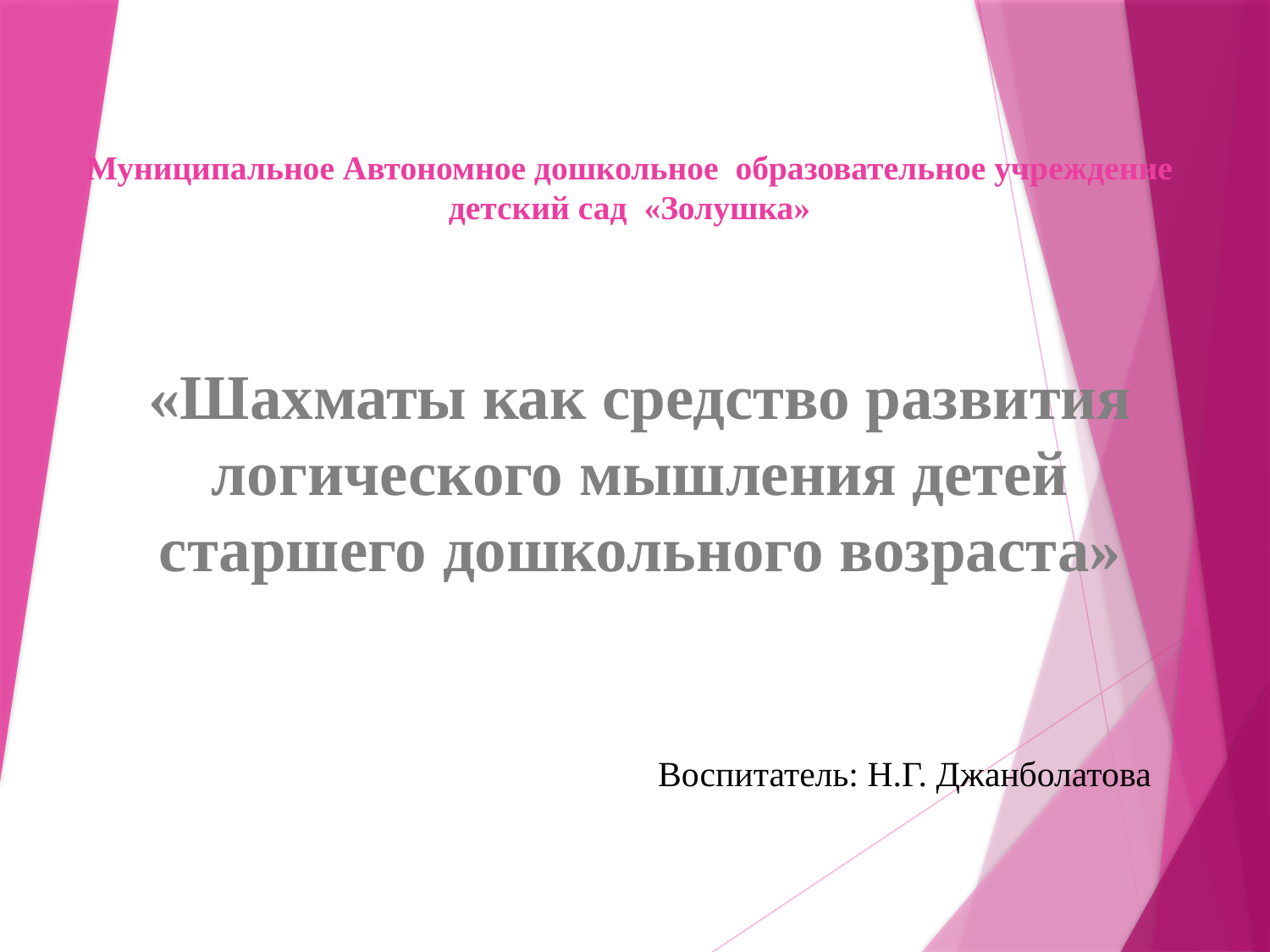

# Муниципальное Автономное дошкольное  образовательное учреждение детский сад  «Золушка»
«Шахматы как средство развития логического мышления детей старшего дошкольного возраста»

Воспитатель: Н.Г. Джанболатова